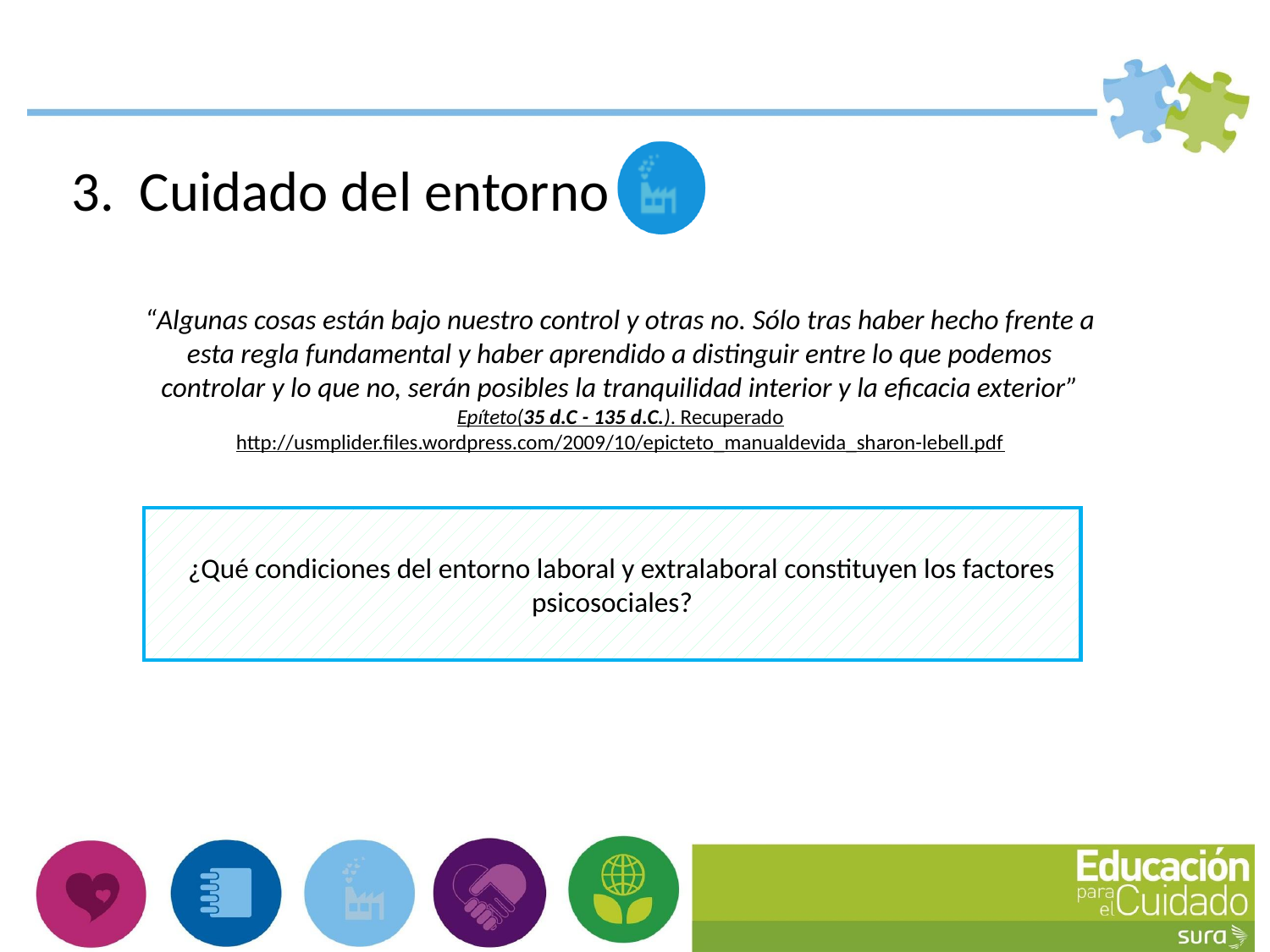

3.  Cuidado del entorno
“Algunas cosas están bajo nuestro control y otras no. Sólo tras haber hecho frente a esta regla fundamental y haber aprendido a distinguir entre lo que podemos controlar y lo que no, serán posibles la tranquilidad interior y la eficacia exterior” Epíteto(35 d.C - 135 d.C.). Recuperado http://usmplider.files.wordpress.com/2009/10/epicteto_manualdevida_sharon-lebell.pdf
   ¿Qué condiciones del entorno laboral y extralaboral constituyen los factores psicosociales?